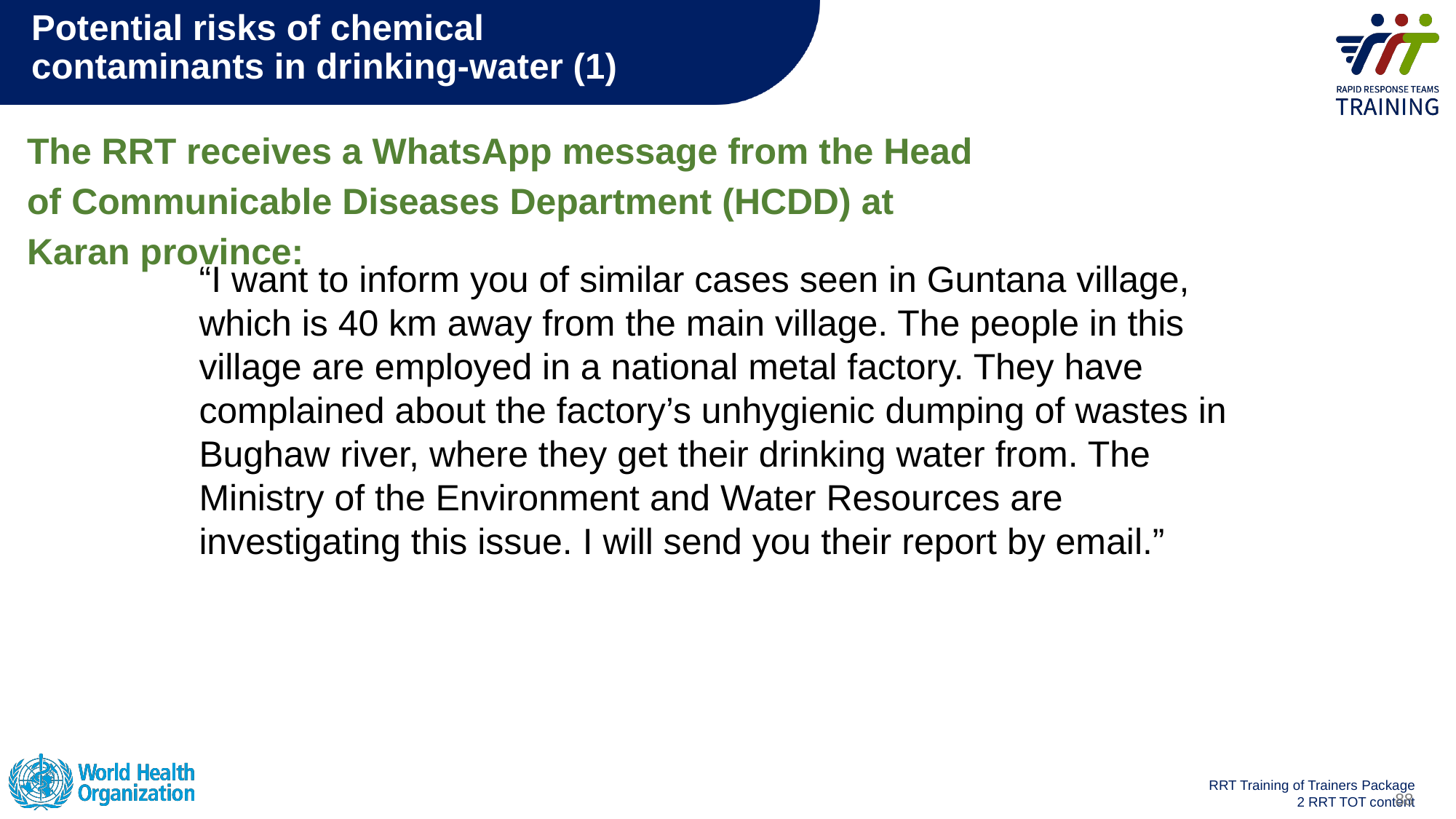

# Potential risks of chemical contaminants in drinking-water (1)
The RRT receives a WhatsApp message from the Head of Communicable Diseases Department (HCDD) at Karan province:
“I want to inform you of similar cases seen in Guntana village, which is 40 km away from the main village. The people in this village are employed in a national metal factory. They have complained about the factory’s unhygienic dumping of wastes in Bughaw river, where they get their drinking water from. The Ministry of the Environment and Water Resources are investigating this issue. I will send you their report by email.”